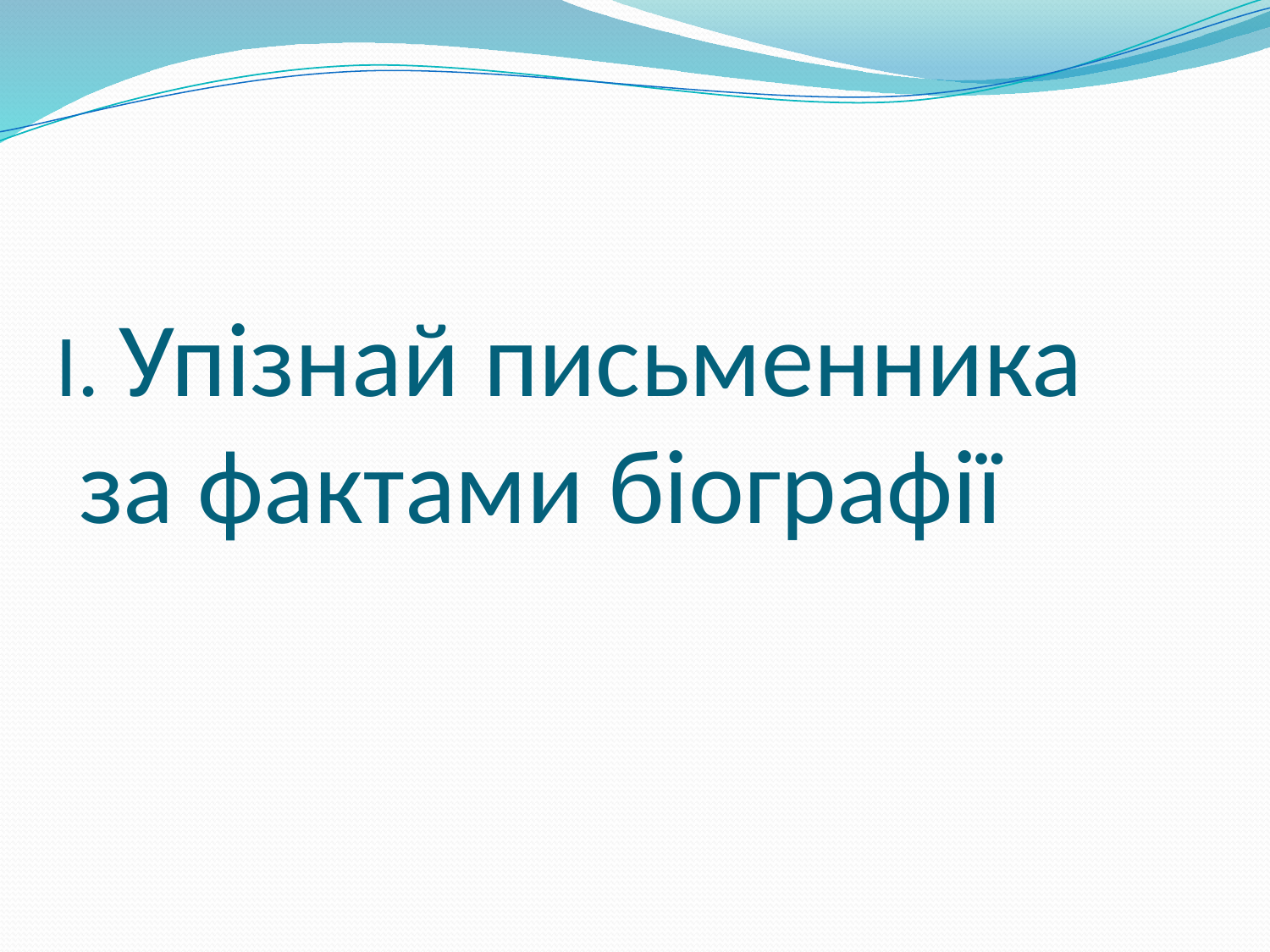

# І. Упізнай письменника за фактами біографії